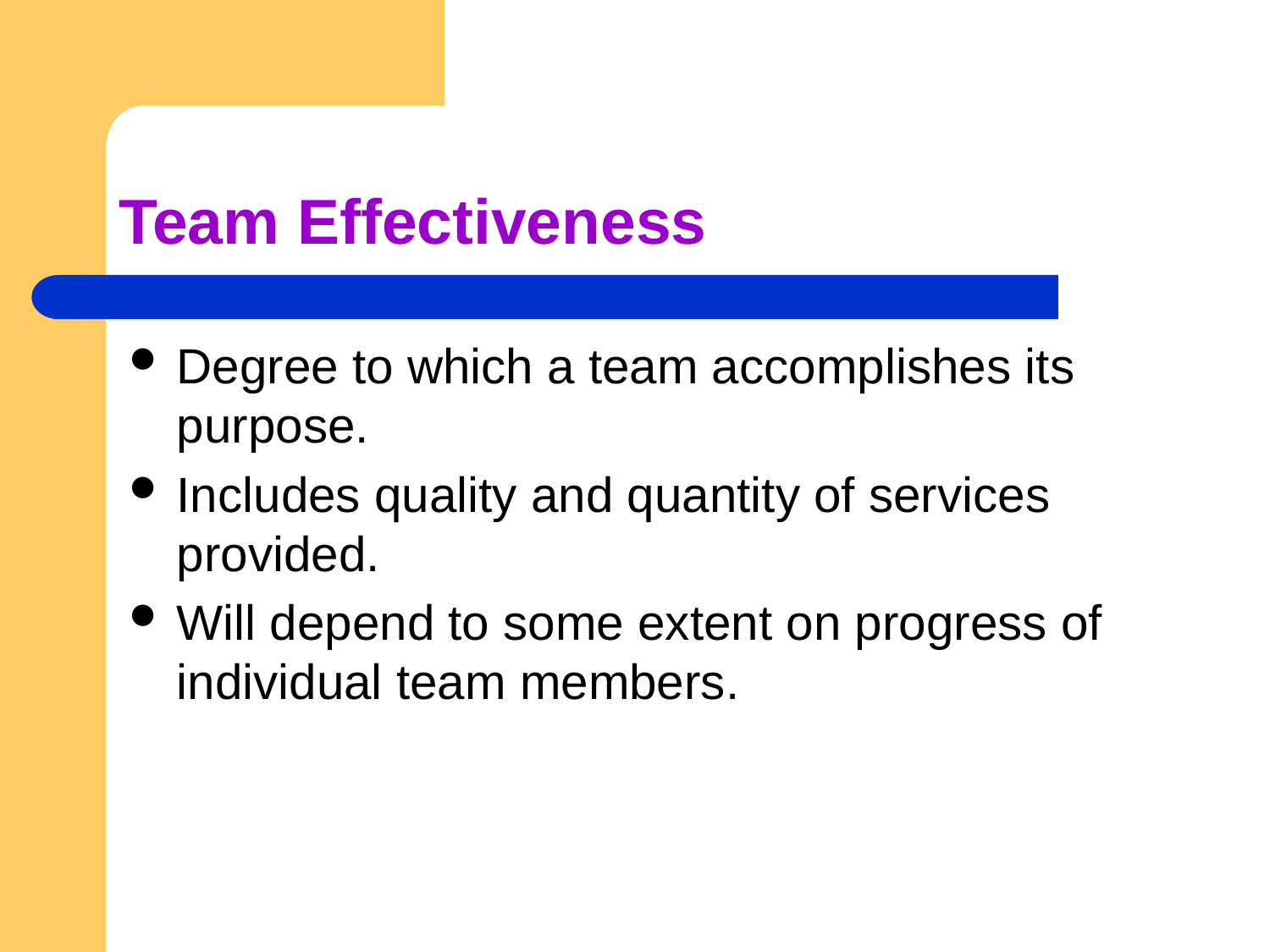

# Team Effectiveness
Degree to which a team accomplishes its purpose.
Includes quality and quantity of services provided.
Will depend to some extent on progress of individual team members.